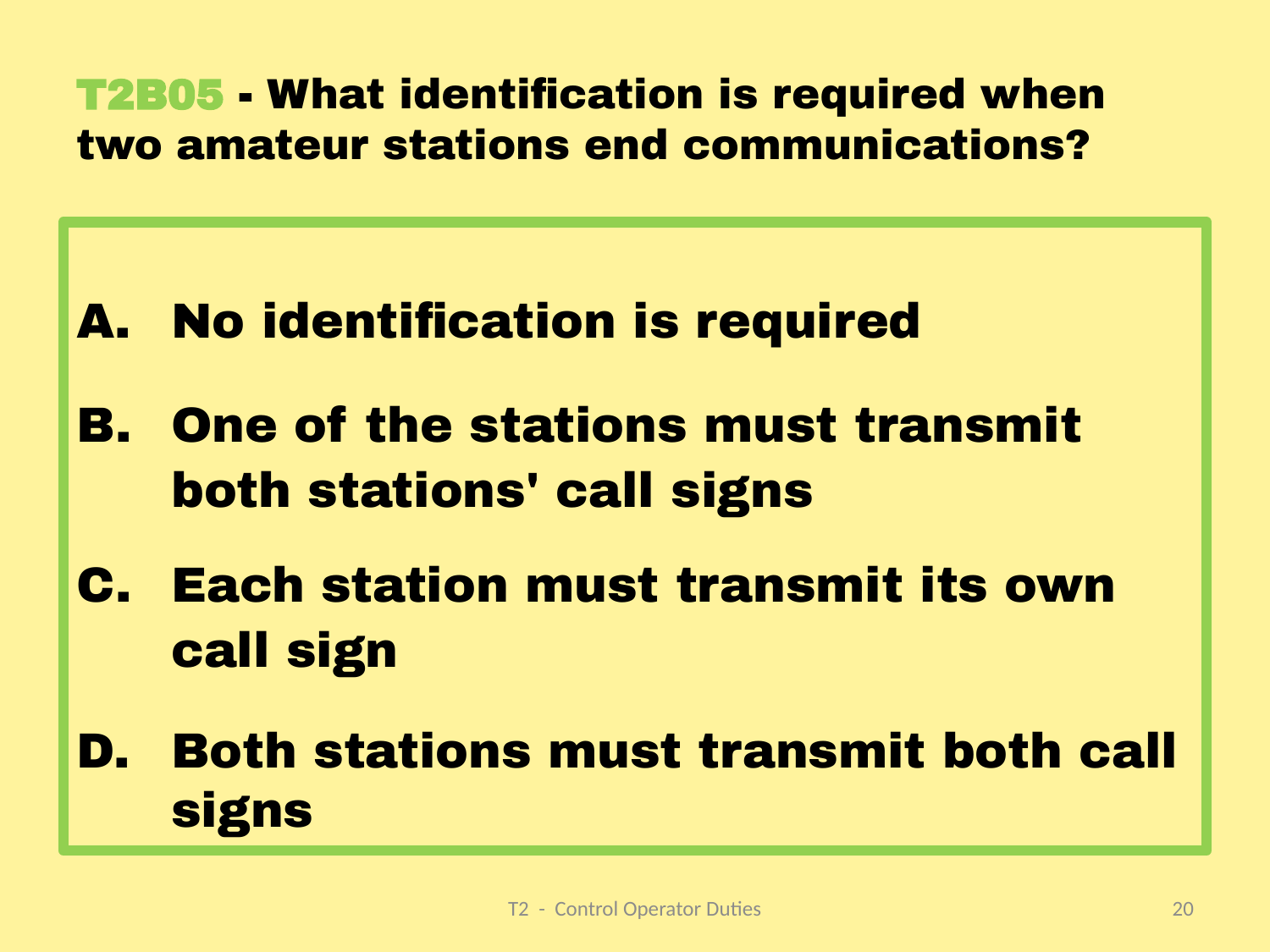

# T2B05 - What identification is required when two amateur stations end communications?

No identification is required

One of the stations must transmit both stations' call signs

Each station must transmit its own call sign

Both stations must transmit both call signs

T2  -  Control Operator Duties
20